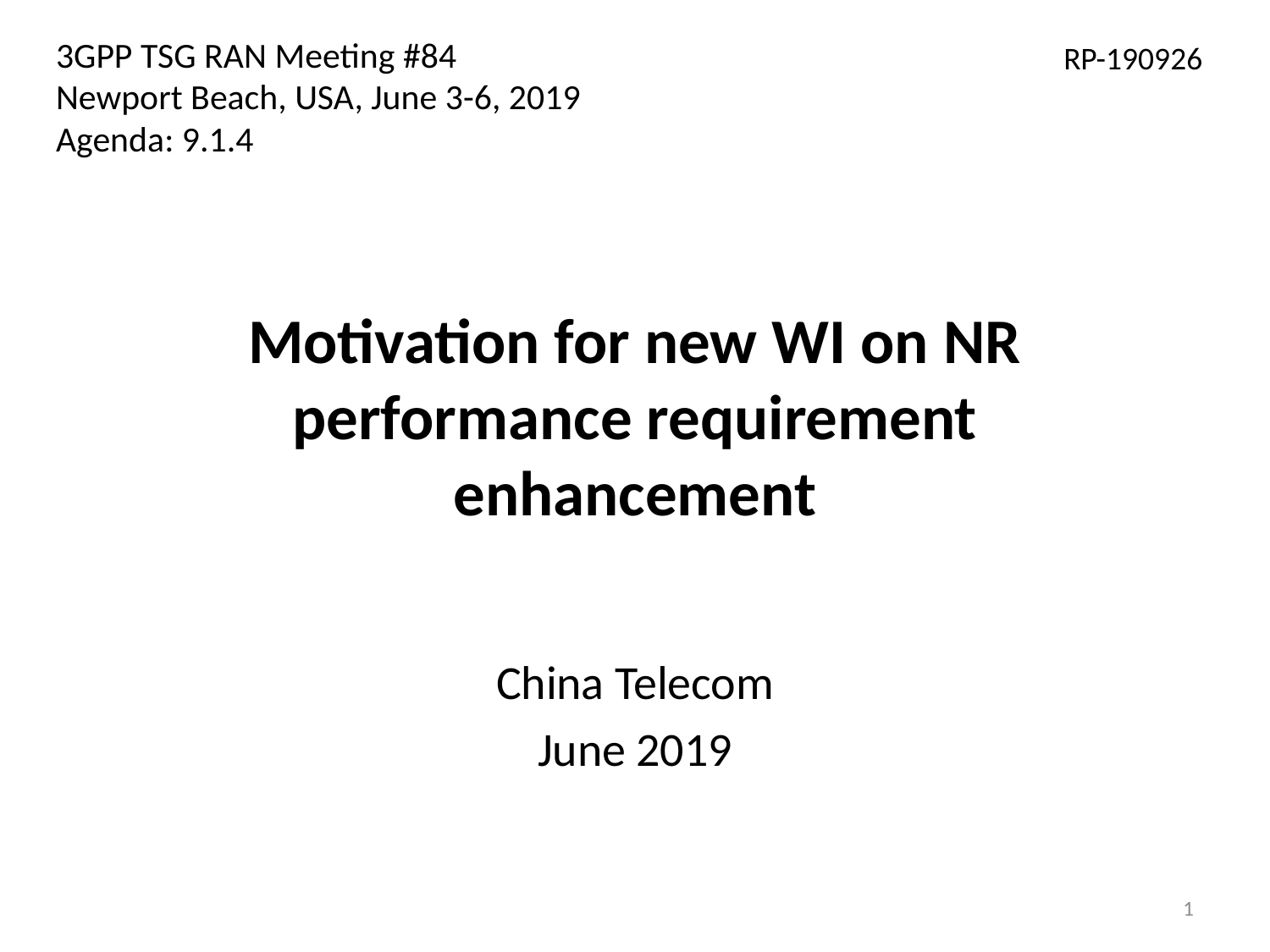

3GPP TSG RAN Meeting #84
Newport Beach, USA, June 3-6, 2019
Agenda: 9.1.4
RP-190926
# Motivation for new WI on NR performance requirement enhancement
China Telecom
June 2019
1